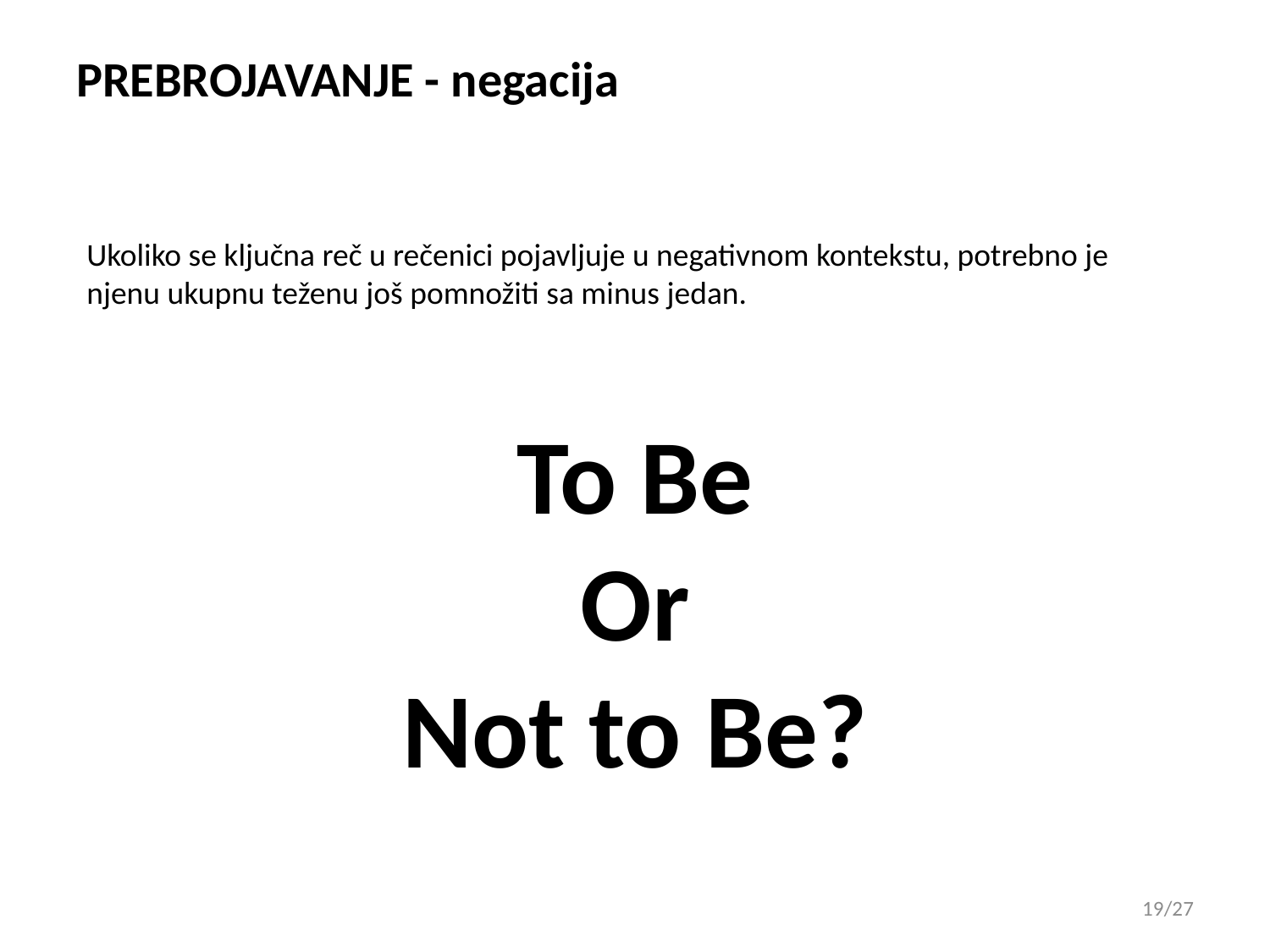

# PREBROJAVANJE - negacija

Ukoliko se ključna reč u rečenici pojavljuje u negativnom kontekstu, potrebno je      njenu ukupnu teženu još pomnožiti sa minus jedan.

To Be
Or
Not to Be?
19/27